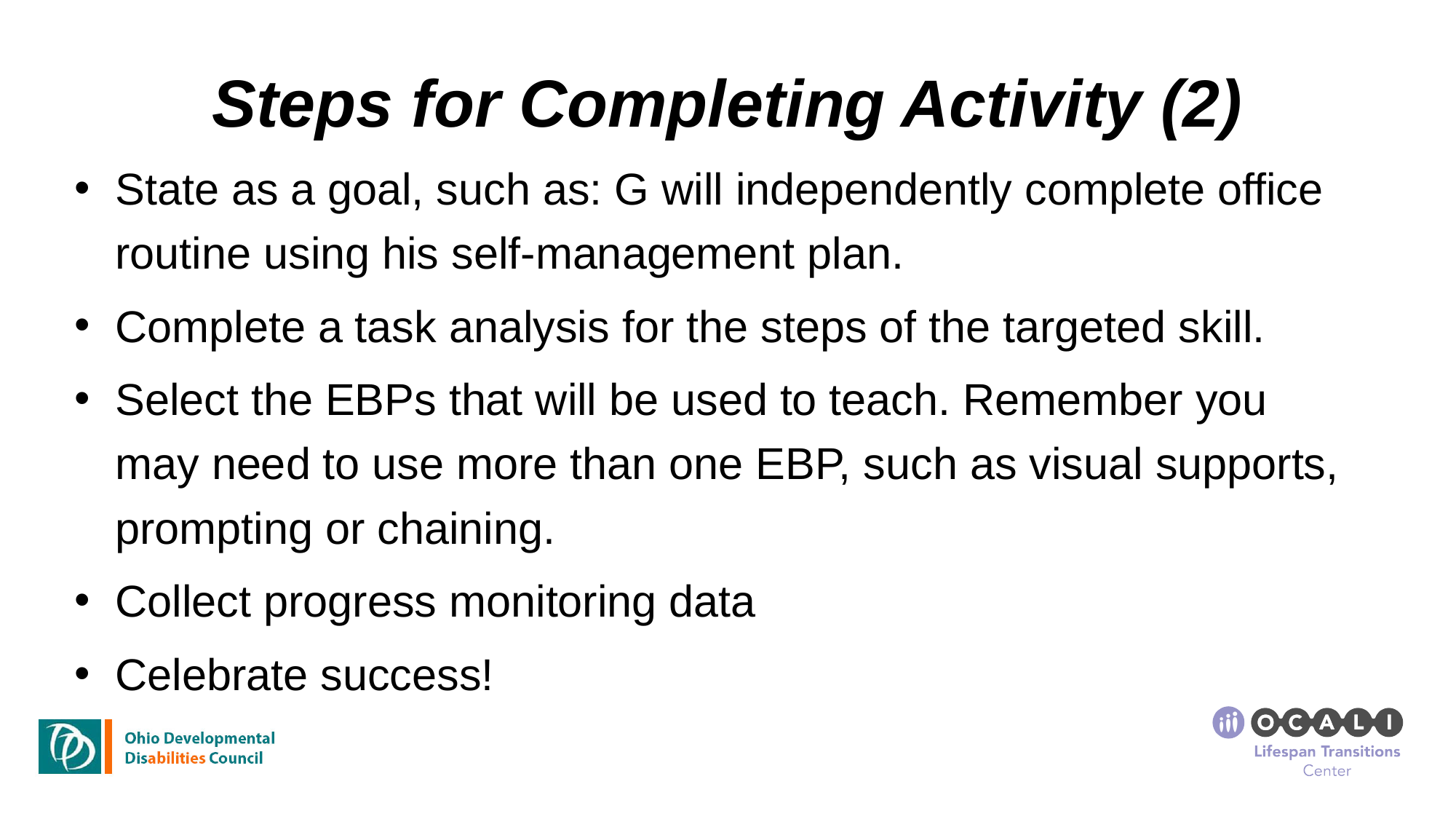

# Steps for Completing Activity (2)
State as a goal, such as: G will independently complete office routine using his self-management plan.
Complete a task analysis for the steps of the targeted skill.
Select the EBPs that will be used to teach. Remember you may need to use more than one EBP, such as visual supports, prompting or chaining.
Collect progress monitoring data
Celebrate success!